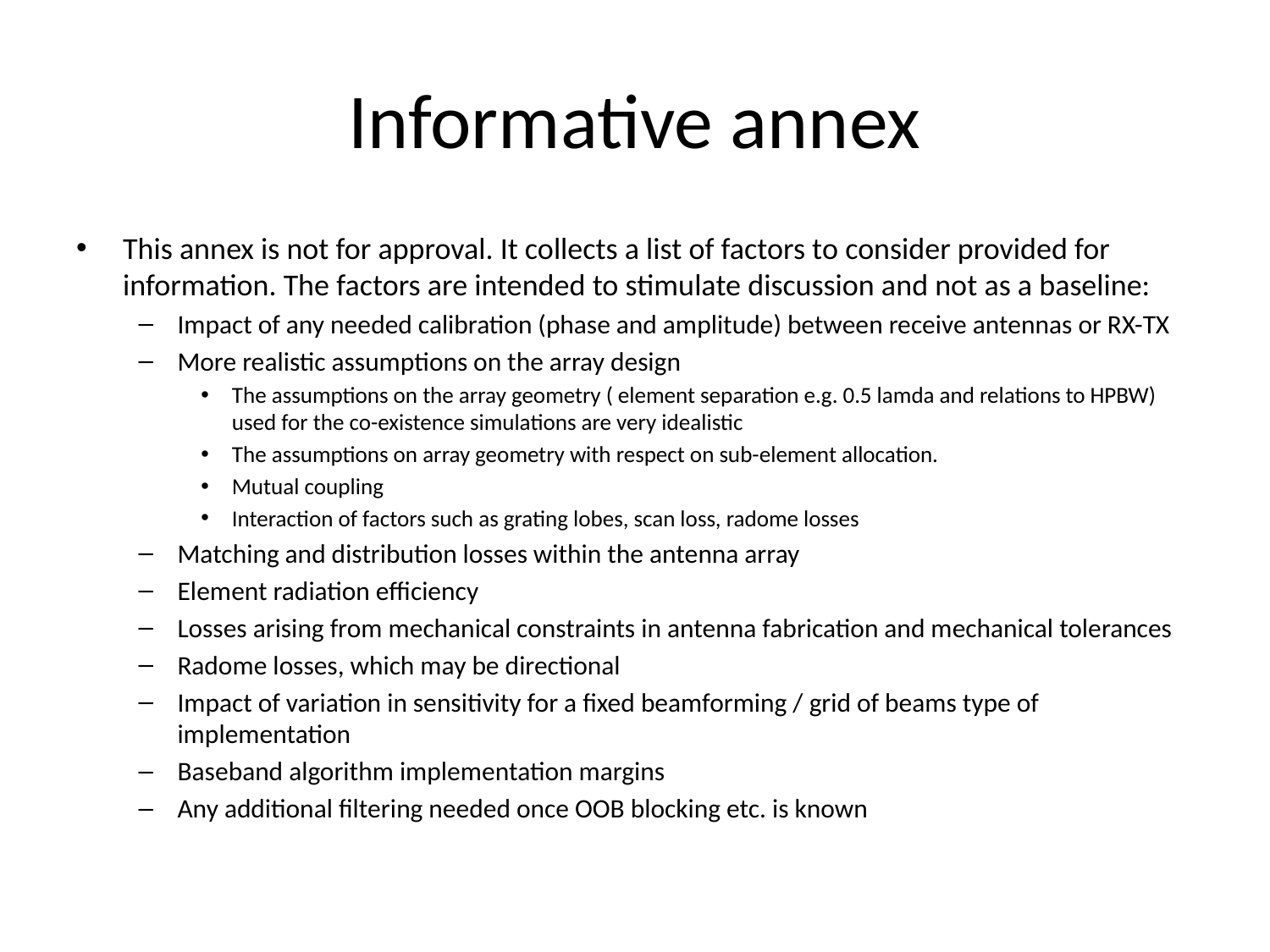

# Informative annex
This annex is not for approval. It collects a list of factors to consider provided for information. The factors are intended to stimulate discussion and not as a baseline:
Impact of any needed calibration (phase and amplitude) between receive antennas or RX-TX
More realistic assumptions on the array design
The assumptions on the array geometry ( element separation e.g. 0.5 lamda and relations to HPBW) used for the co-existence simulations are very idealistic
The assumptions on array geometry with respect on sub-element allocation.
Mutual coupling
Interaction of factors such as grating lobes, scan loss, radome losses
Matching and distribution losses within the antenna array
Element radiation efficiency
Losses arising from mechanical constraints in antenna fabrication and mechanical tolerances
Radome losses, which may be directional
Impact of variation in sensitivity for a fixed beamforming / grid of beams type of implementation
Baseband algorithm implementation margins
Any additional filtering needed once OOB blocking etc. is known